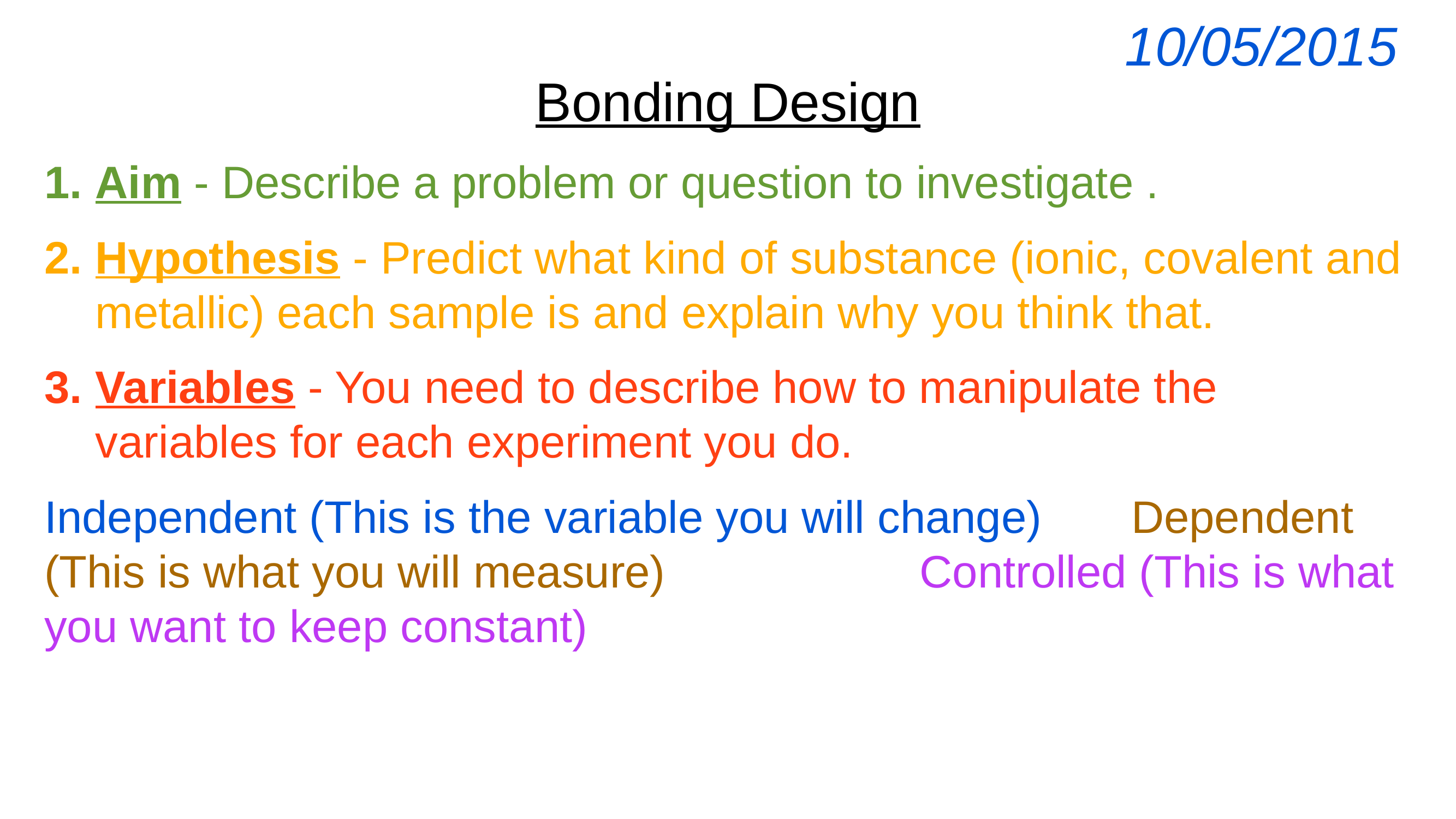

| 10/05/2015 |
| --- |
Bonding Design
Aim - Describe a problem or question to investigate .
Hypothesis - Predict what kind of substance (ionic, covalent and metallic) each sample is and explain why you think that.
Variables - You need to describe how to manipulate the variables for each experiment you do.
Independent (This is the variable you will change)       Dependent (This is what you will measure)                    Controlled (This is what you want to keep constant)